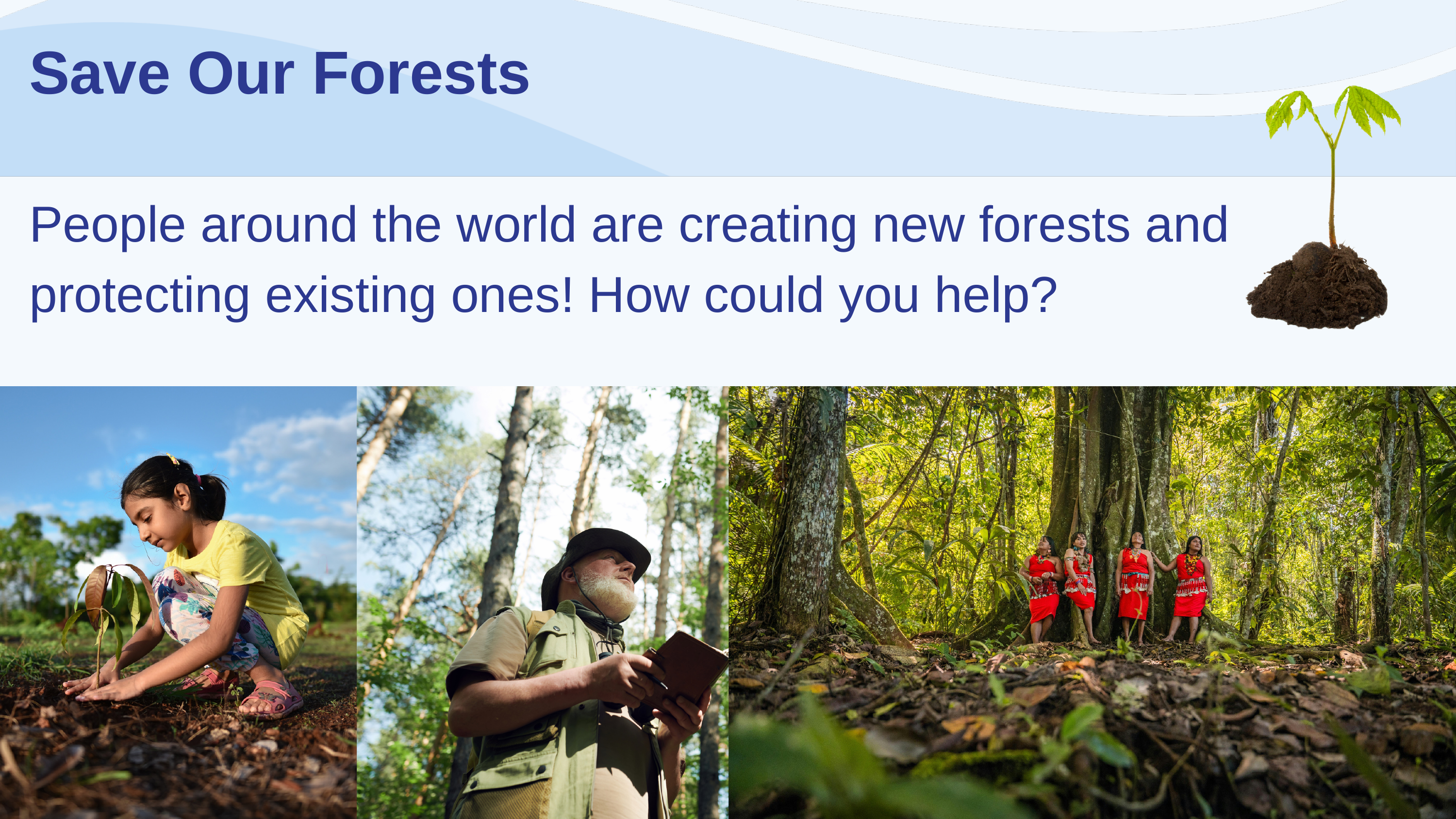

Save Our Forests
People around the world are creating new forests and protecting existing ones! How could you help?